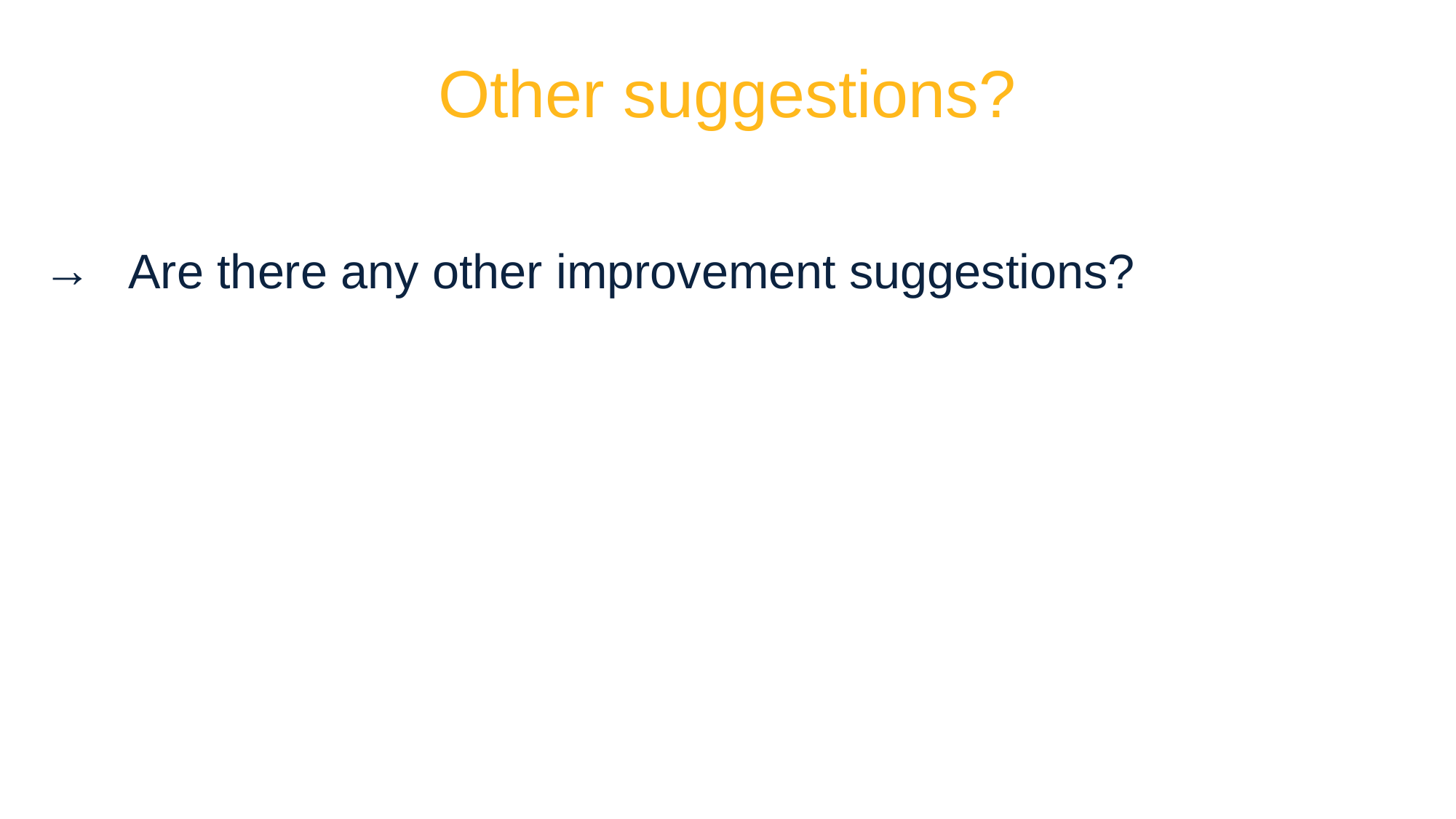

# Other suggestions?

Are there any other improvement suggestions?